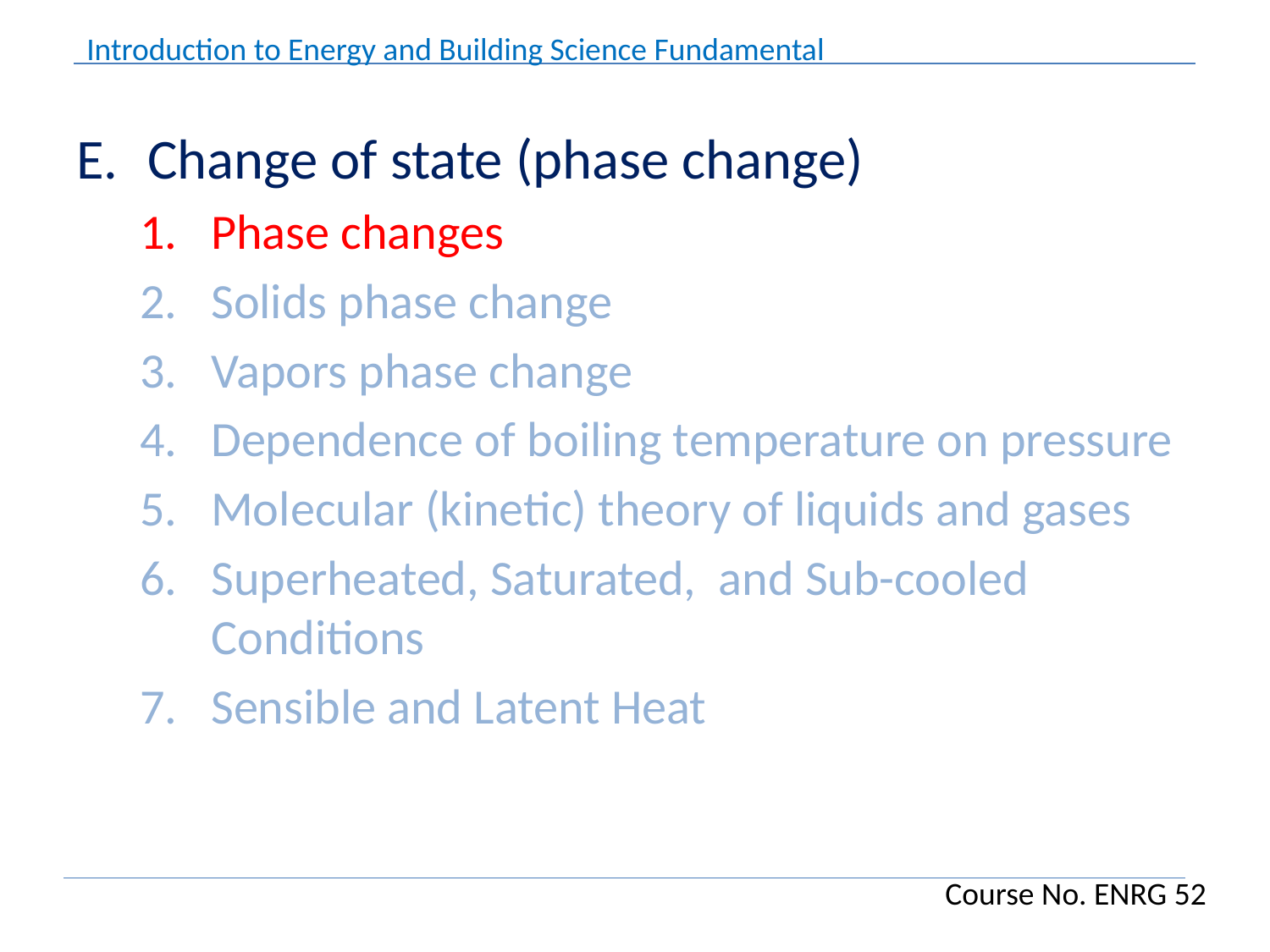

Change of state (phase change)
Phase changes
Solids phase change
Vapors phase change
Dependence of boiling temperature on pressure
Molecular (kinetic) theory of liquids and gases
Superheated, Saturated,  and Sub-cooled Conditions
Sensible and Latent Heat